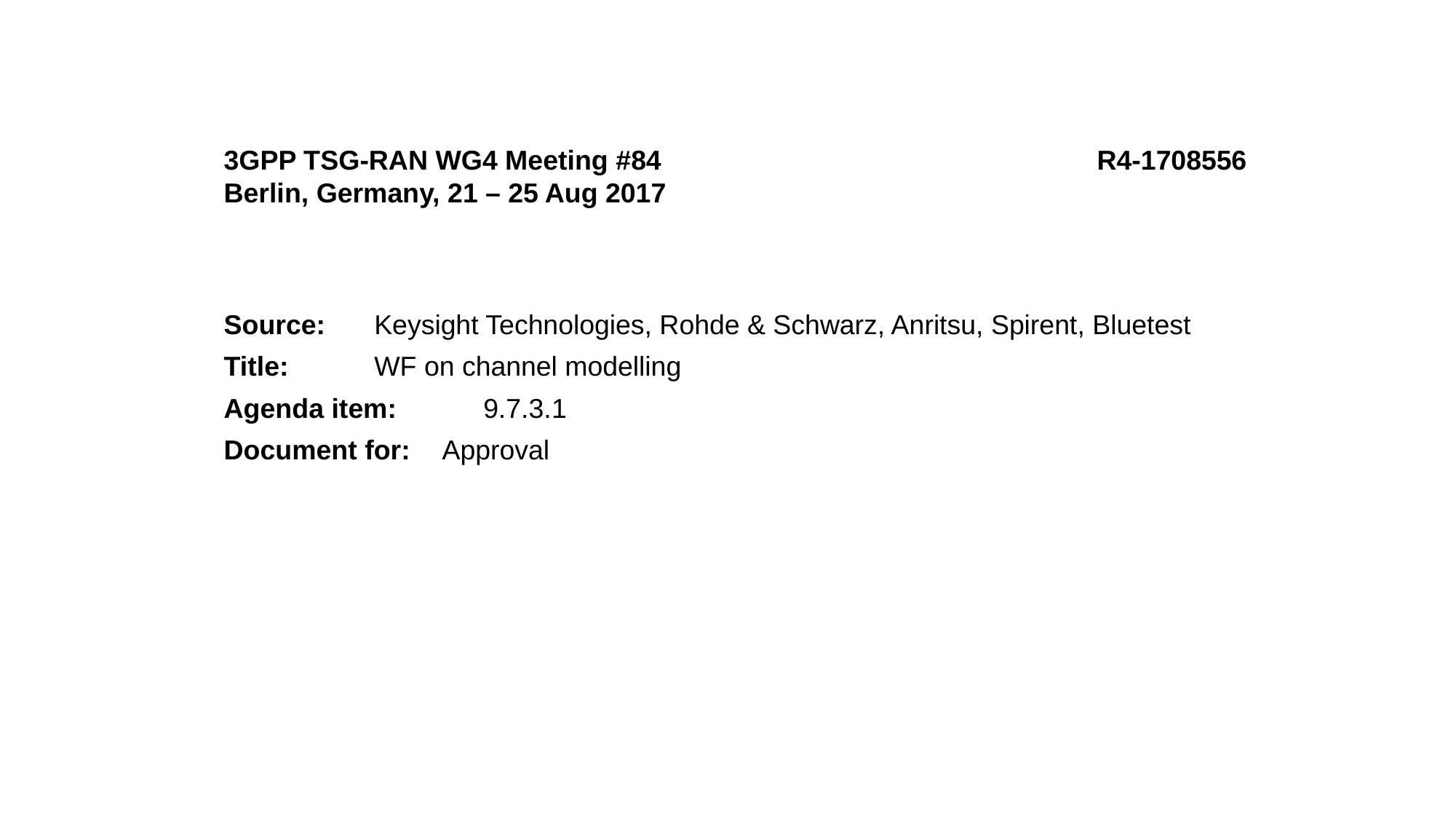

3GPP TSG-RAN WG4 Meeting #84			R4-1708556
Berlin, Germany, 21 – 25 Aug 2017
Source:	Keysight Technologies, Rohde & Schwarz, Anritsu, Spirent, Bluetest
Title:	WF on channel modelling
Agenda item:	9.7.3.1
Document for:	Approval